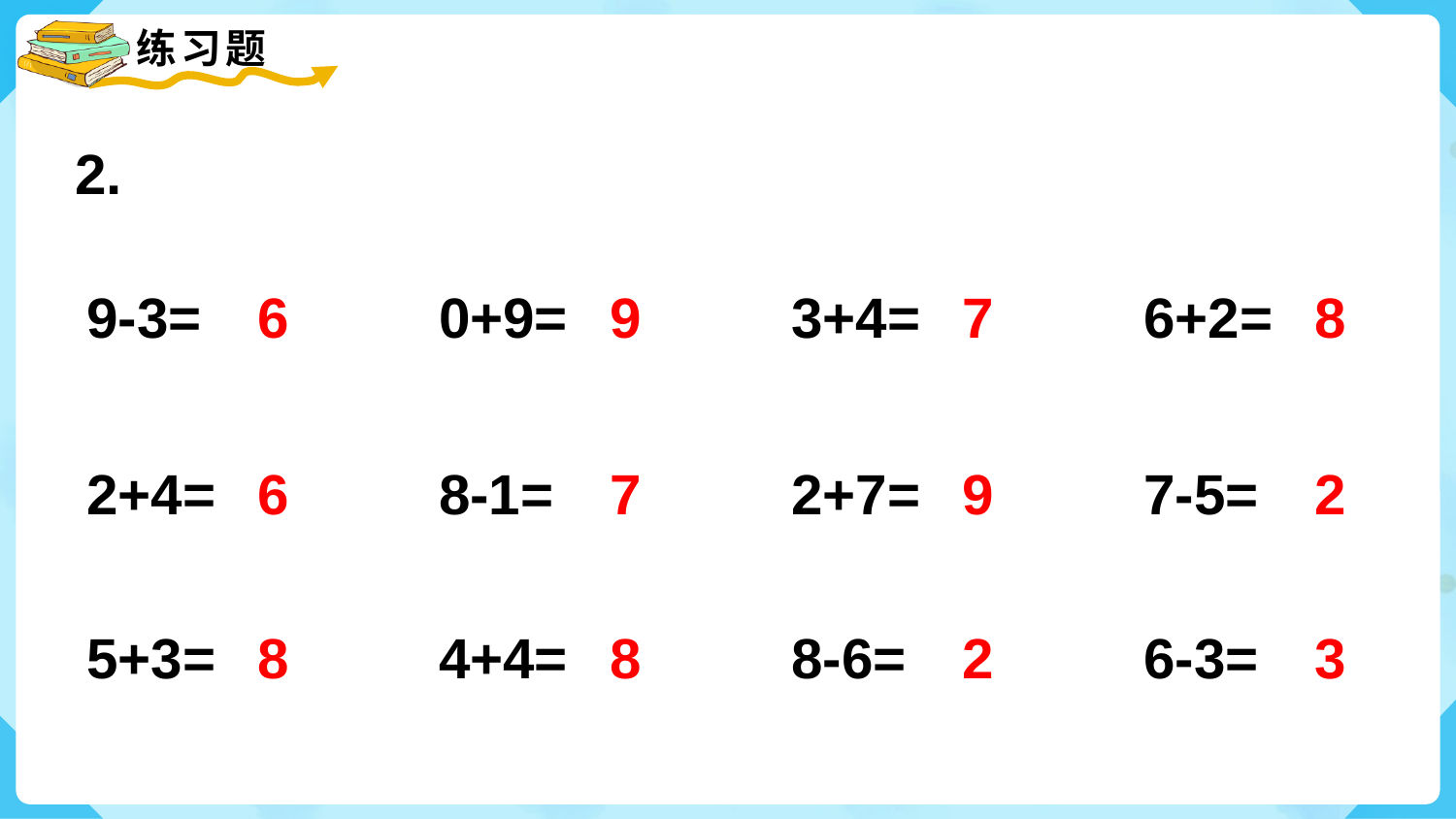

2.
9-3=
6
0+9=
9
3+4=
7
6+2=
8
2+4=
6
8-1=
7
2+7=
9
7-5=
2
5+3=
8
4+4=
8
8-6=
2
6-3=
3